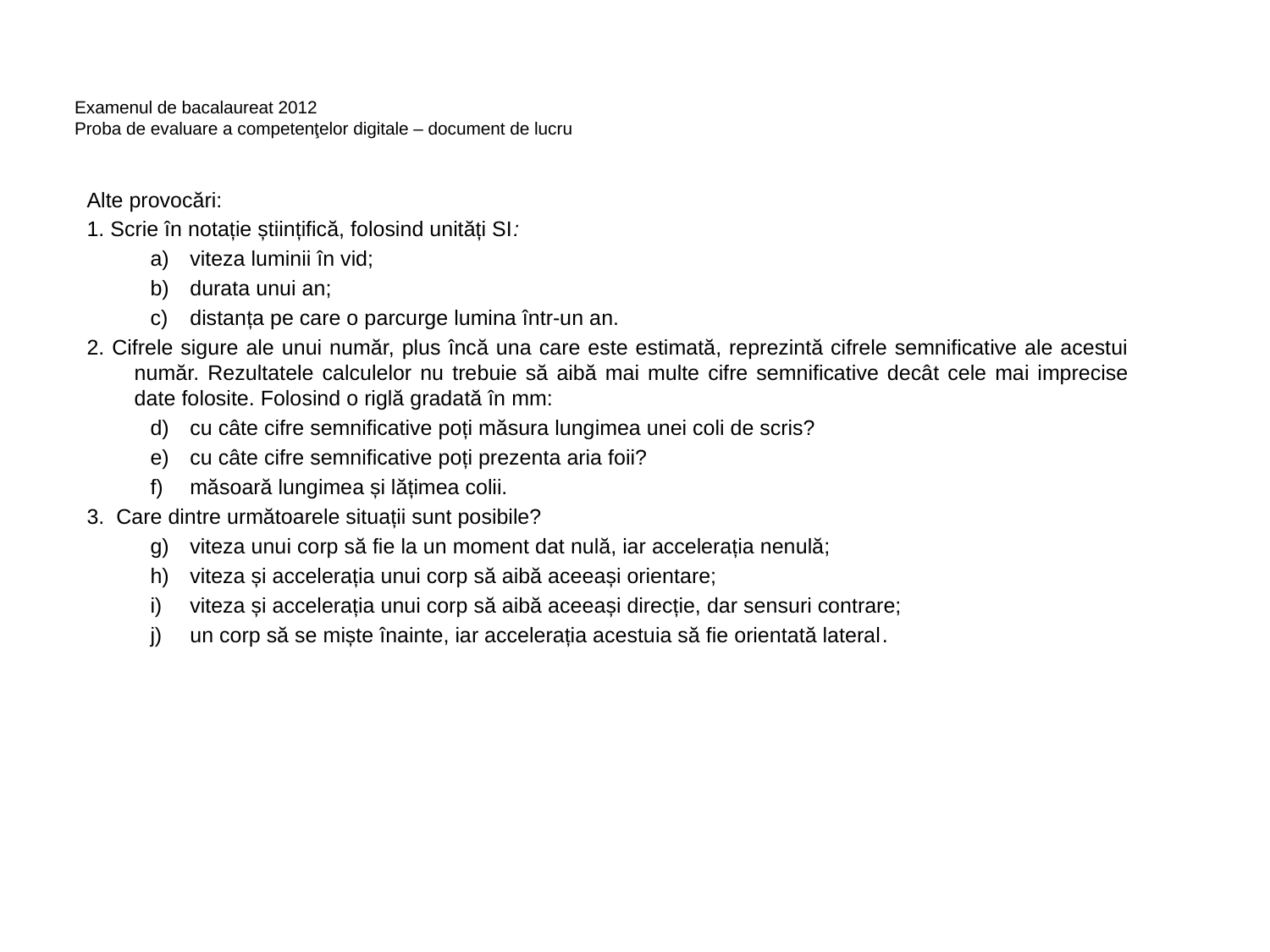

Examenul de bacalaureat 2012
Proba de evaluare a competenţelor digitale – document de lucru
Alte provocări:
1. Scrie în notație științifică, folosind unități SI:
viteza luminii în vid;
durata unui an;
distanța pe care o parcurge lumina într-un an.
2. Cifrele sigure ale unui număr, plus încă una care este estimată, reprezintă cifrele semnificative ale acestui număr. Rezultatele calculelor nu trebuie să aibă mai multe cifre semnificative decât cele mai imprecise date folosite. Folosind o riglă gradată în mm:
cu câte cifre semnificative poți măsura lungimea unei coli de scris?
cu câte cifre semnificative poți prezenta aria foii?
măsoară lungimea și lățimea colii.
3.  Care dintre următoarele situații sunt posibile?
viteza unui corp să fie la un moment dat nulă, iar accelerația nenulă;
viteza și accelerația unui corp să aibă aceeași orientare;
viteza și accelerația unui corp să aibă aceeași direcție, dar sensuri contrare;
un corp să se miște înainte, iar accelerația acestuia să fie orientată lateral.